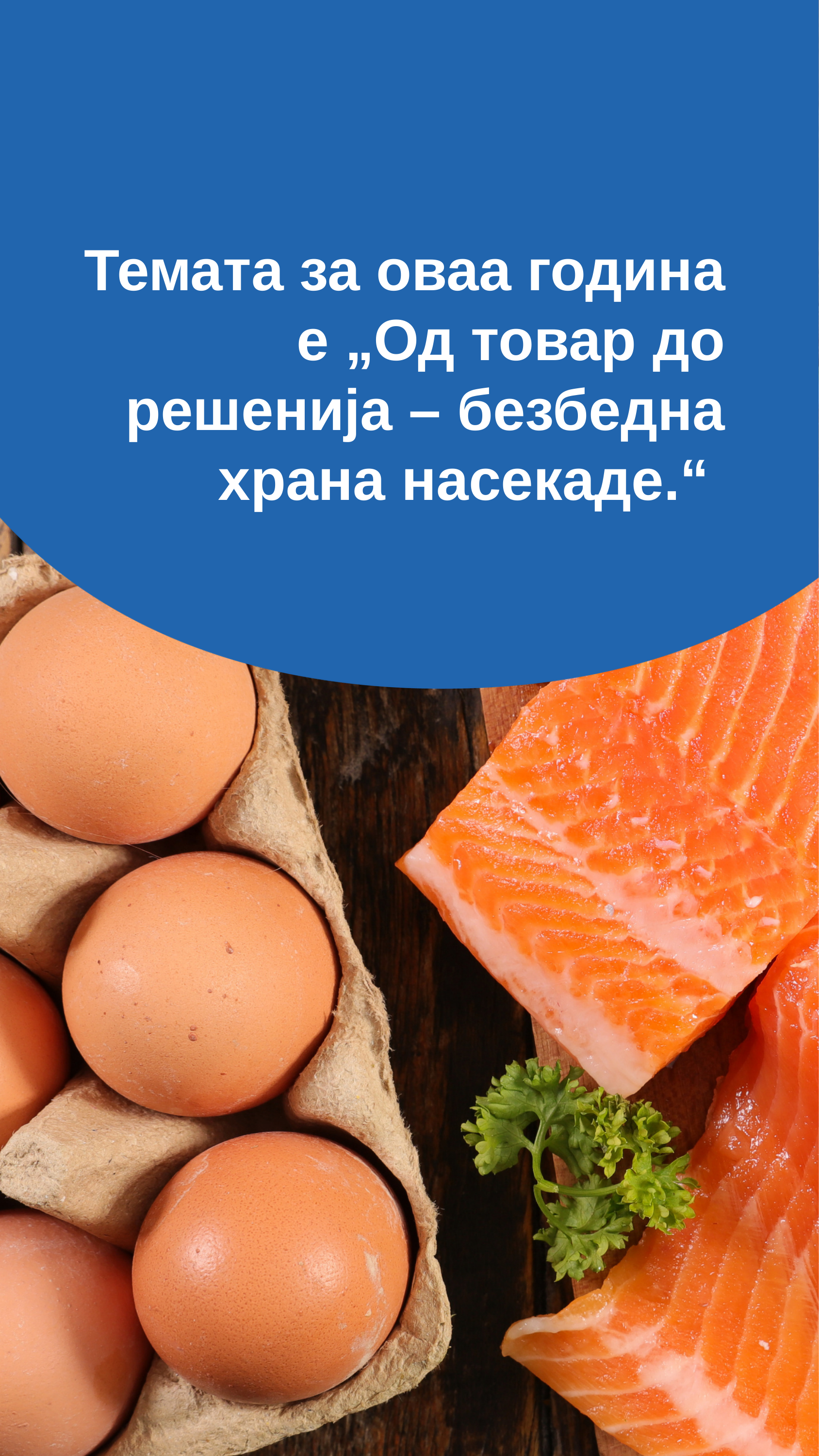

Темата за оваа година е „Од товар до решенија – безбедна храна насекаде.“